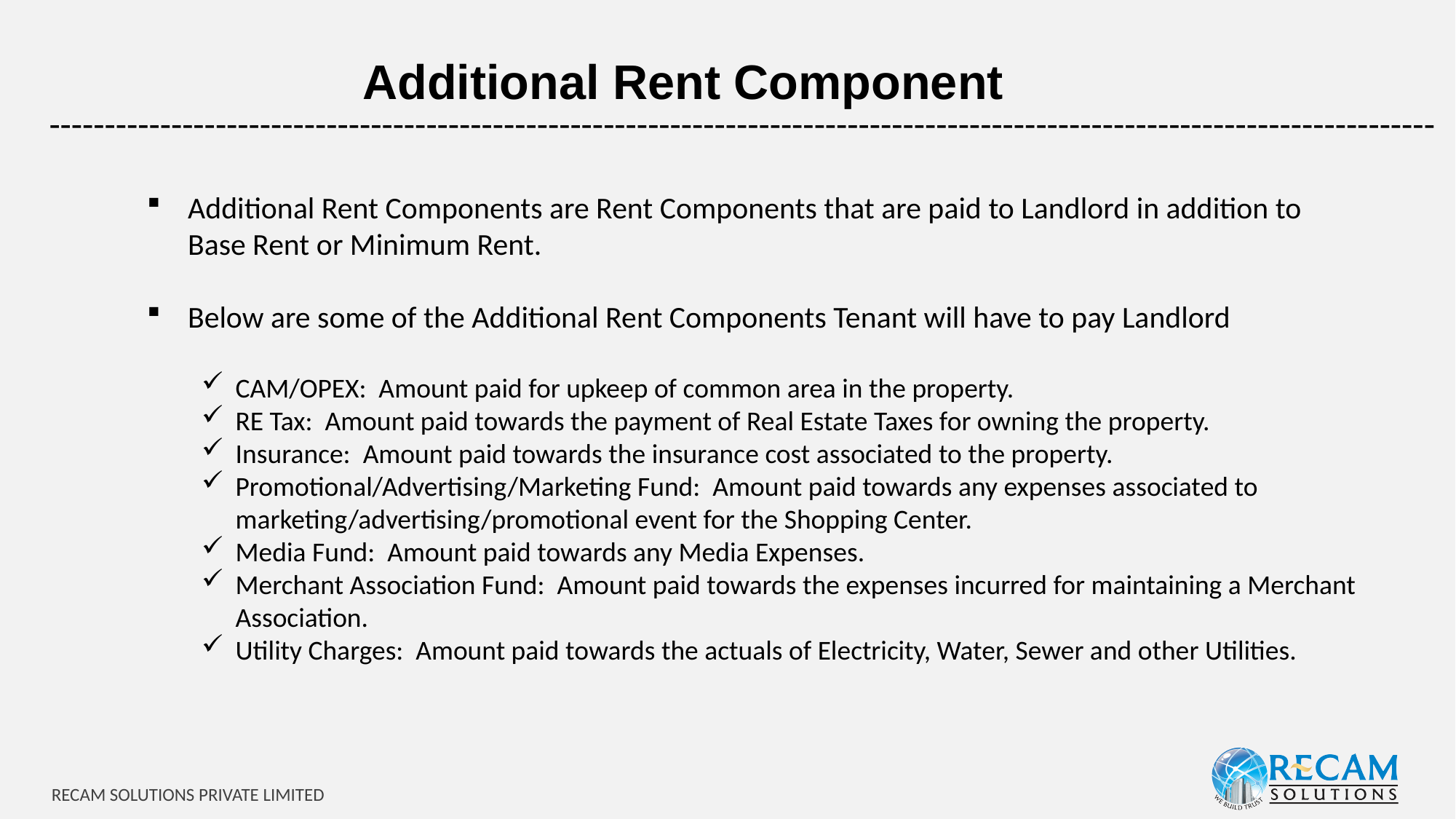

Additional Rent Component
-----------------------------------------------------------------------------------------------------------------------------

Additional Rent Components are Rent Components that are paid to Landlord in addition to Base Rent or Minimum Rent.

Below are some of the Additional Rent Components Tenant will have to pay Landlord

CAM/OPEX:  Amount paid for upkeep of common area in the property.
RE Tax:  Amount paid towards the payment of Real Estate Taxes for owning the property.
Insurance:  Amount paid towards the insurance cost associated to the property.
Promotional/Advertising/Marketing Fund:  Amount paid towards any expenses associated to marketing/advertising/promotional event for the Shopping Center.
Media Fund:  Amount paid towards any Media Expenses.
Merchant Association Fund:  Amount paid towards the expenses incurred for maintaining a Merchant Association.
Utility Charges:  Amount paid towards the actuals of Electricity, Water, Sewer and other Utilities.

RECAM SOLUTIONS PRIVATE LIMITED